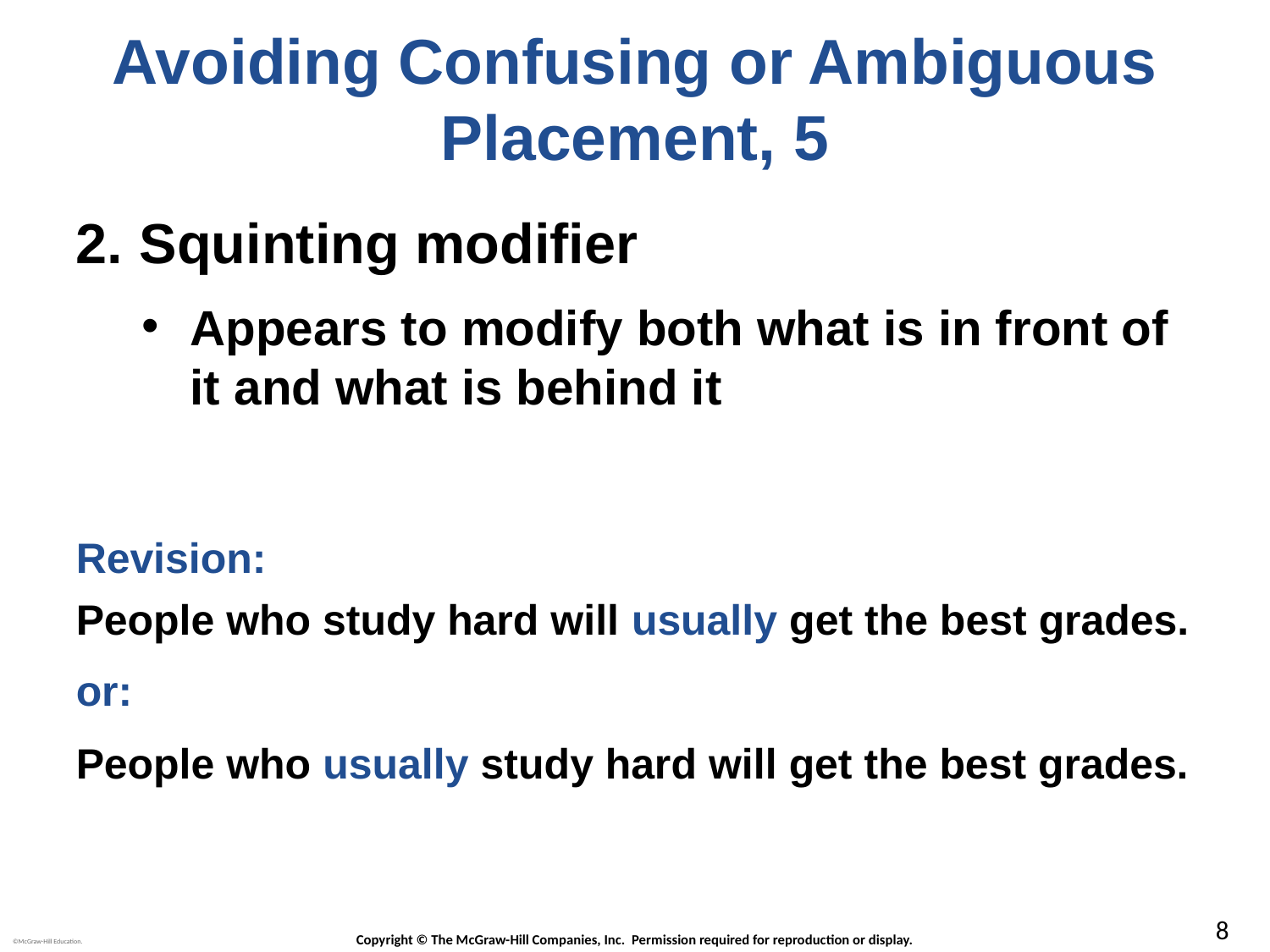

# Avoiding Confusing or Ambiguous Placement, 5
Squinting modifier
Appears to modify both what is in front of it and what is behind it
Revision:
People who study hard will usually get the best grades.
or:
People who usually study hard will get the best grades.